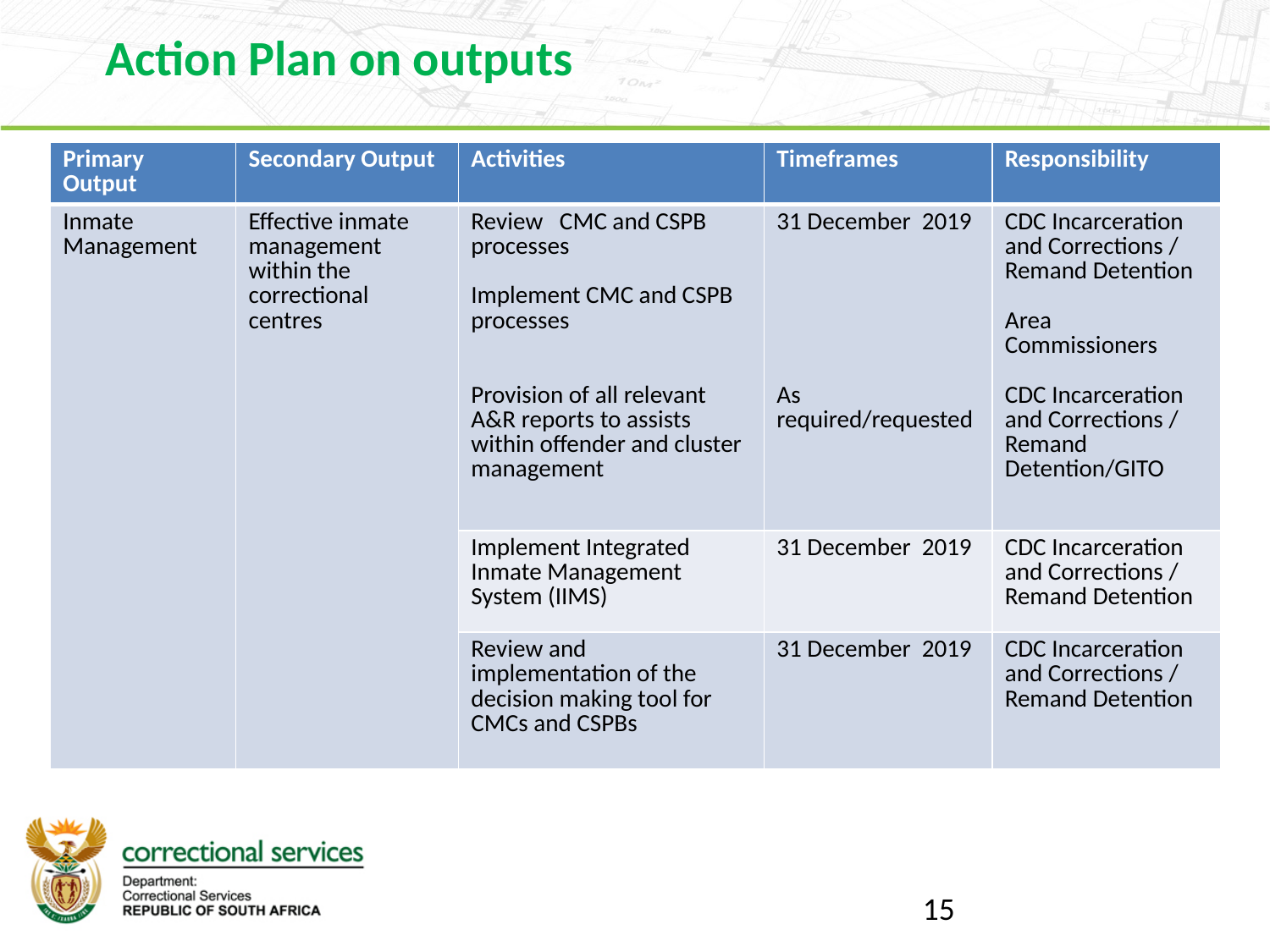

Action Plan on outputs
| Primary Output | Secondary Output | Activities | Timeframes | Responsibility |
| --- | --- | --- | --- | --- |
| Inmate Management | Effective inmate management within the correctional centres | Review CMC and CSPB processes Implement CMC and CSPB processes Provision of all relevant A&R reports to assists within offender and cluster management | 31 December 2019 As required/requested | CDC Incarceration and Corrections / Remand Detention Area Commissioners CDC Incarceration and Corrections / Remand Detention/GITO |
|  |  | Implement Integrated Inmate Management System (IIMS) | 31 December 2019 | CDC Incarceration and Corrections / Remand Detention |
|  |  | Review and implementation of the decision making tool for CMCs and CSPBs | 31 December 2019 | CDC Incarceration and Corrections / Remand Detention |
15